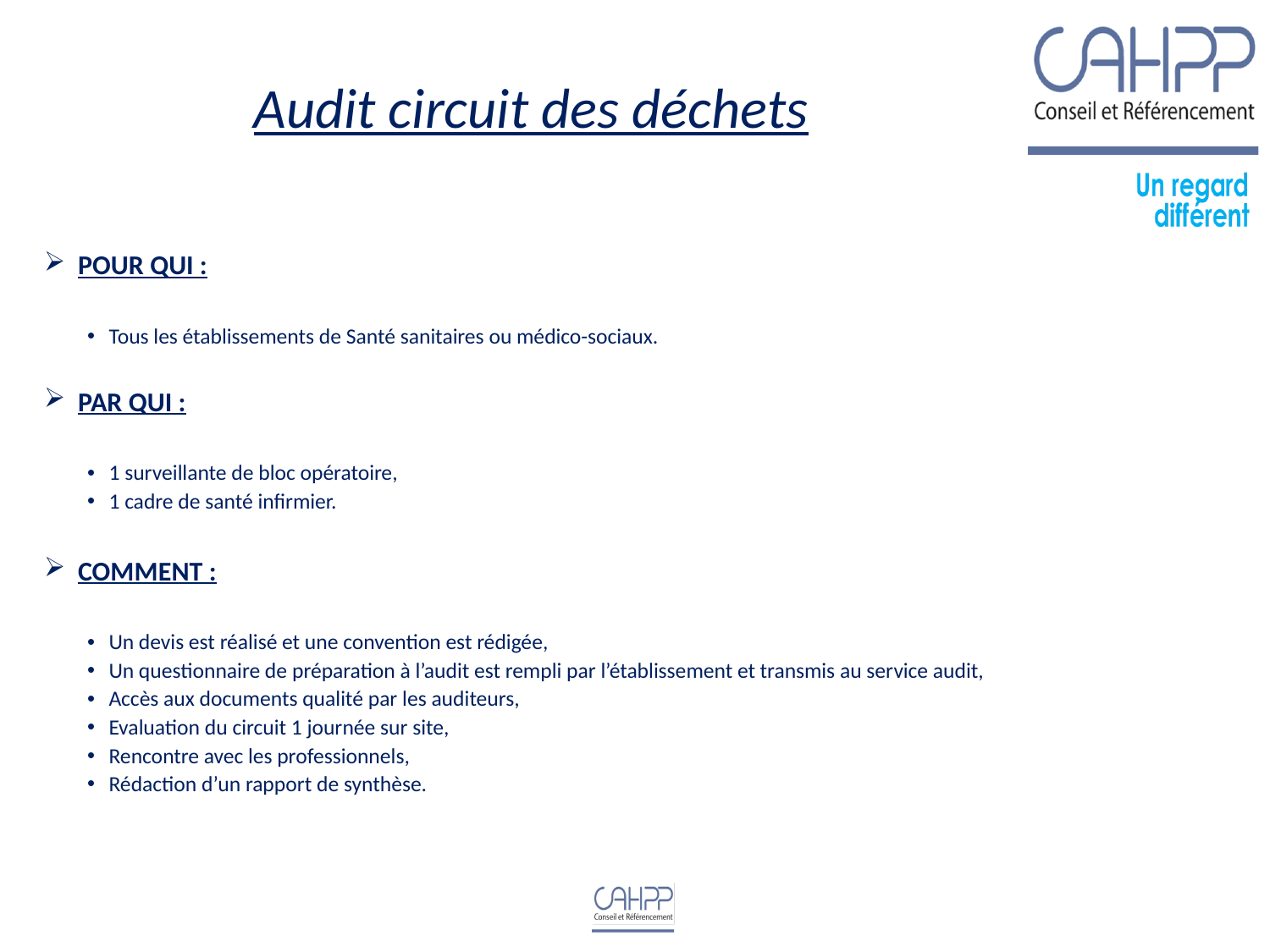

Audit circuit des déchets

  POUR QUI :

Tous les établissements de Santé sanitaires ou médico-sociaux.

  PAR QUI :

1 surveillante de bloc opératoire,
1 cadre de santé infirmier.

  COMMENT :

Un devis est réalisé et une convention est rédigée,
Un questionnaire de préparation à l’audit est rempli par l’établissement et transmis au service audit,
Accès aux documents qualité par les auditeurs,
Evaluation du circuit 1 journée sur site,
Rencontre avec les professionnels,
Rédaction d’un rapport de synthèse.